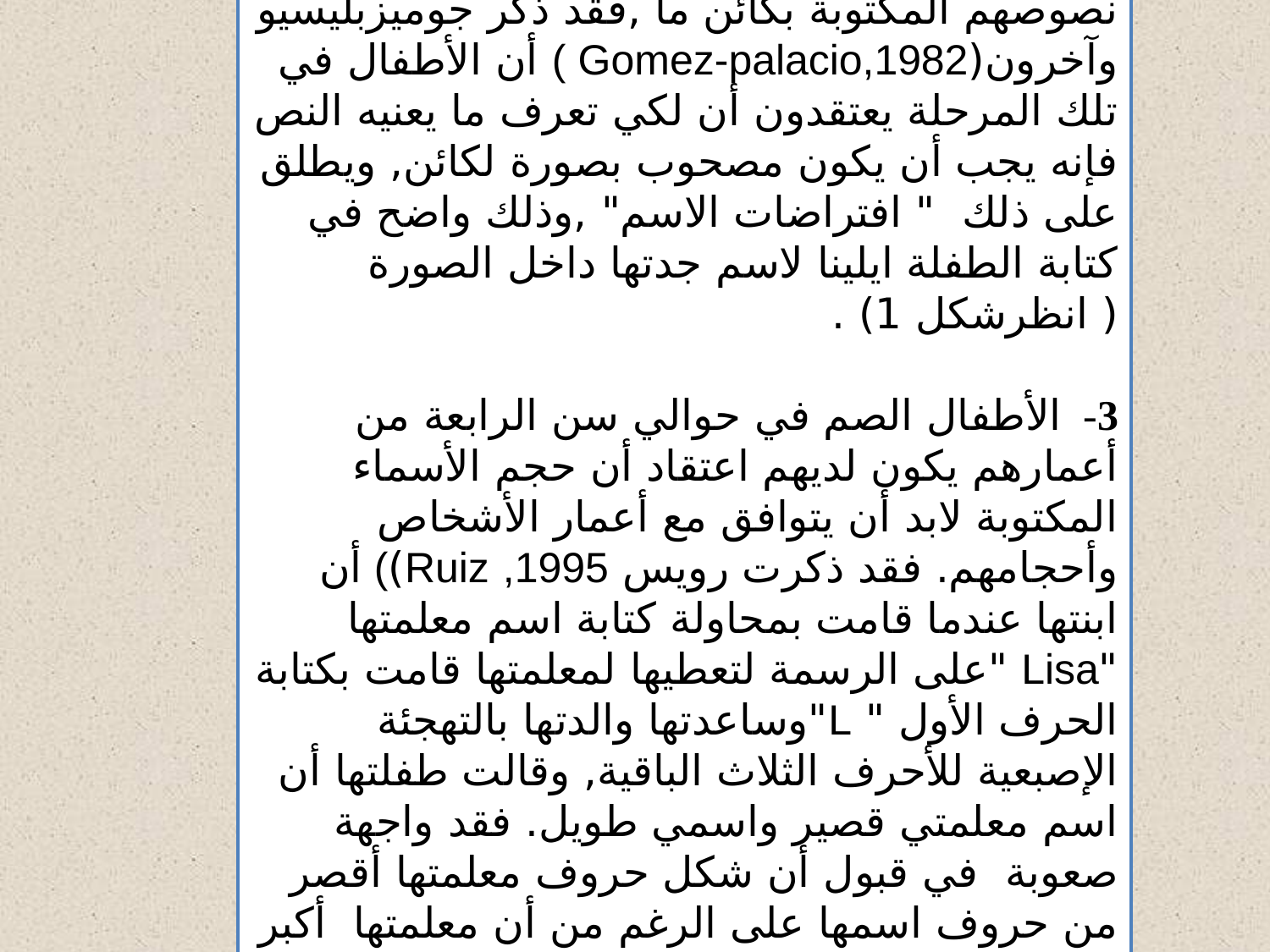

2- أن الأطفال في تلك المرحلة لابد أن ترتبط نصوصهم المكتوبة بكائن ما ,فقد ذكر جوميزبليسيو وآخرون(Gomez-palacio,1982 ) أن الأطفال في تلك المرحلة يعتقدون أن لكي تعرف ما يعنيه النص فإنه يجب أن يكون مصحوب بصورة لكائن, ويطلق على ذلك  " افتراضات الاسم" ,وذلك واضح في كتابة الطفلة ايلينا لاسم جدتها داخل الصورة ( انظرشكل 1) .

3-  الأطفال الصم في حوالي سن الرابعة من أعمارهم يكون لديهم اعتقاد أن حجم الأسماء المكتوبة لابد أن يتوافق مع أعمار الأشخاص وأحجامهم. فقد ذكرت رويس Ruiz ,1995)) أن ابنتها عندما قامت بمحاولة كتابة اسم معلمتها "Lisa "على الرسمة لتعطيها لمعلمتها قامت بكتابة الحرف الأول " L"وساعدتها والدتها بالتهجئة الإصبعية للأحرف الثلاث الباقية, وقالت طفلتها أن اسم معلمتي قصير واسمي طويل. فقد واجهة صعوبة  في قبول أن شكل حروف معلمتها أقصر من حروف اسمها على الرغم من أن معلمتها  أكبر منها بكثير.